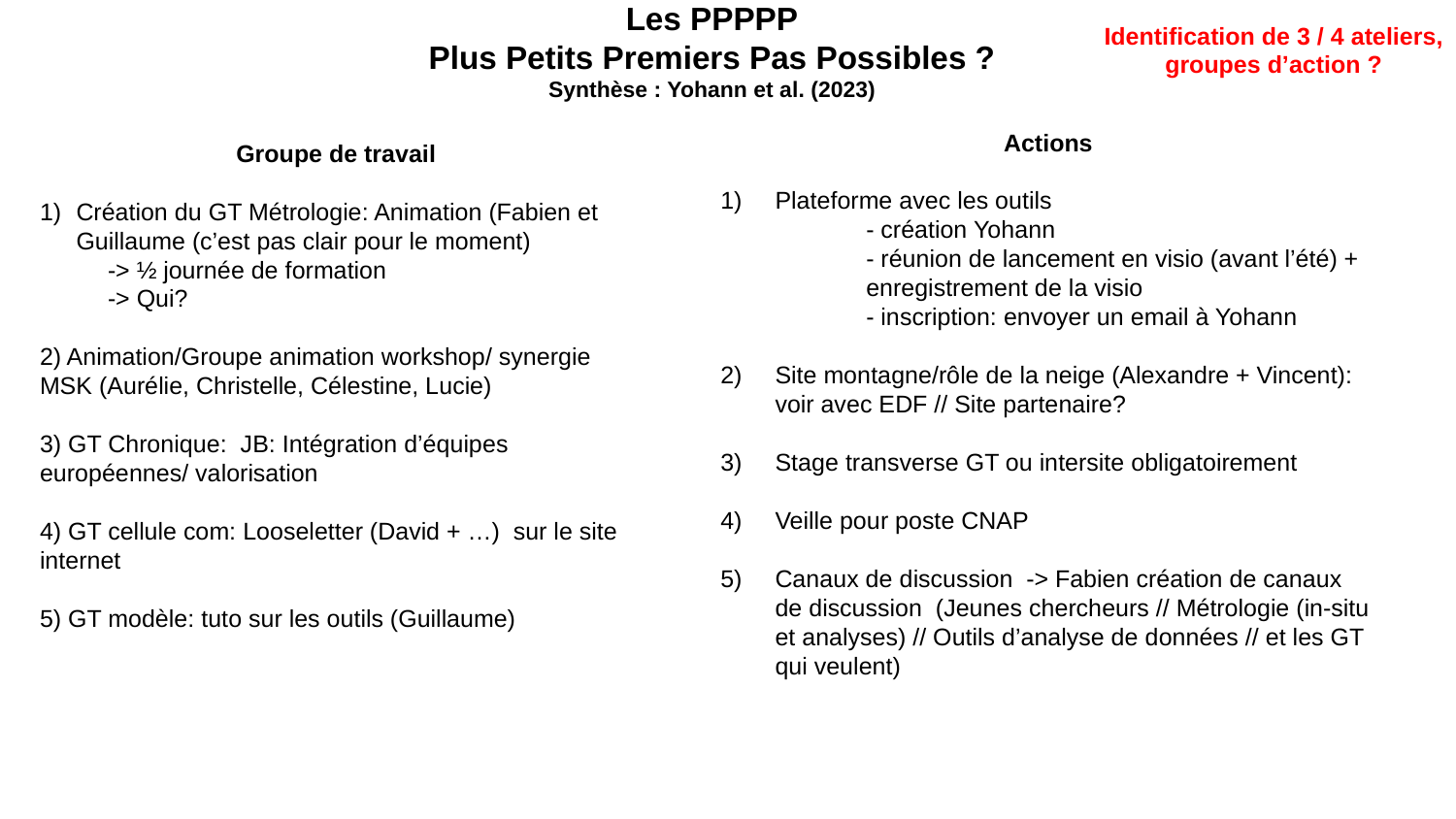

# Les PPPPP Plus Petits Premiers Pas Possibles ? Synthèse : Yohann et al. (2023)
Identification de 3 / 4 ateliers, groupes d’action ?

Groupe de travail

Création du GT Métrologie: Animation (Fabien et Guillaume (c’est pas clair pour le moment)
          -> ½ journée de formation
          -> Qui?

2) Animation/Groupe animation workshop/ synergie MSK (Aurélie, Christelle, Célestine, Lucie)

3) GT Chronique:  JB: Intégration d’équipes européennes/ valorisation

4) GT cellule com: Looseletter (David + …)  sur le site internet

5) GT modèle: tuto sur les outils (Guillaume)

Actions

Plateforme avec les outils
	- création Yohann
	- réunion de lancement en visio (avant l’été) + 	enregistrement de la visio
	- inscription: envoyer un email à Yohann

Site montagne/rôle de la neige (Alexandre + Vincent): voir avec EDF // Site partenaire?

Stage transverse GT ou intersite obligatoirement

Veille pour poste CNAP

Canaux de discussion  -> Fabien création de canaux de discussion  (Jeunes chercheurs // Métrologie (in-situ et analyses) // Outils d’analyse de données // et les GT qui veulent)